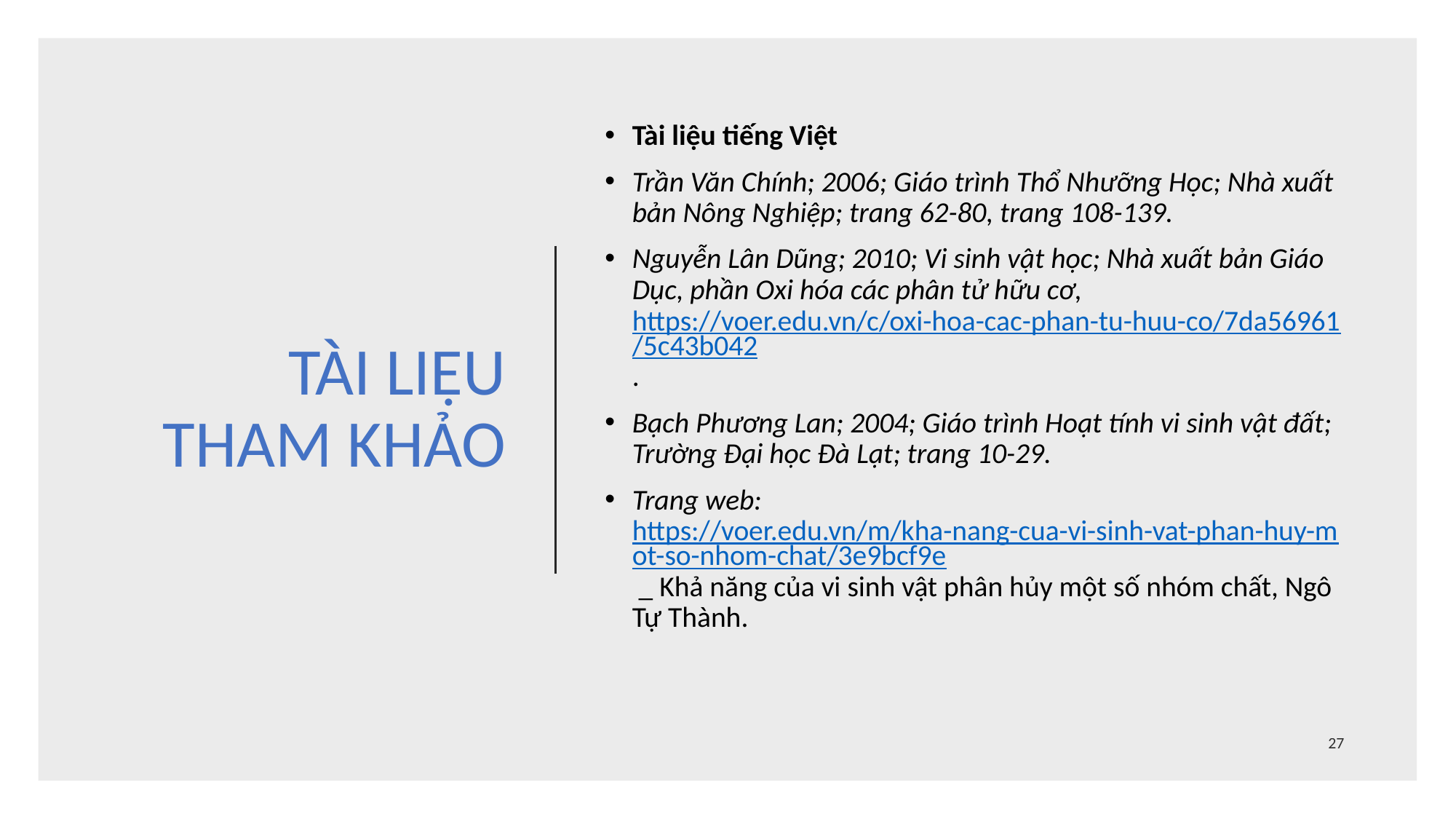

# TÀI LIỆU THAM KHẢO
Tài liệu tiếng Việt
Trần Văn Chính; 2006; Giáo trình Thổ Nhưỡng Học; Nhà xuất bản Nông Nghiệp; trang 62-80, trang 108-139.
Nguyễn Lân Dũng; 2010; Vi sinh vật học; Nhà xuất bản Giáo Dục, phần Oxi hóa các phân tử hữu cơ, https://voer.edu.vn/c/oxi-hoa-cac-phan-tu-huu-co/7da56961/5c43b042.
Bạch Phương Lan; 2004; Giáo trình Hoạt tính vi sinh vật đất; Trường Đại học Đà Lạt; trang 10-29.
Trang web: https://voer.edu.vn/m/kha-nang-cua-vi-sinh-vat-phan-huy-mot-so-nhom-chat/3e9bcf9e _ Khả năng của vi sinh vật phân hủy một số nhóm chất, Ngô Tự Thành.

27